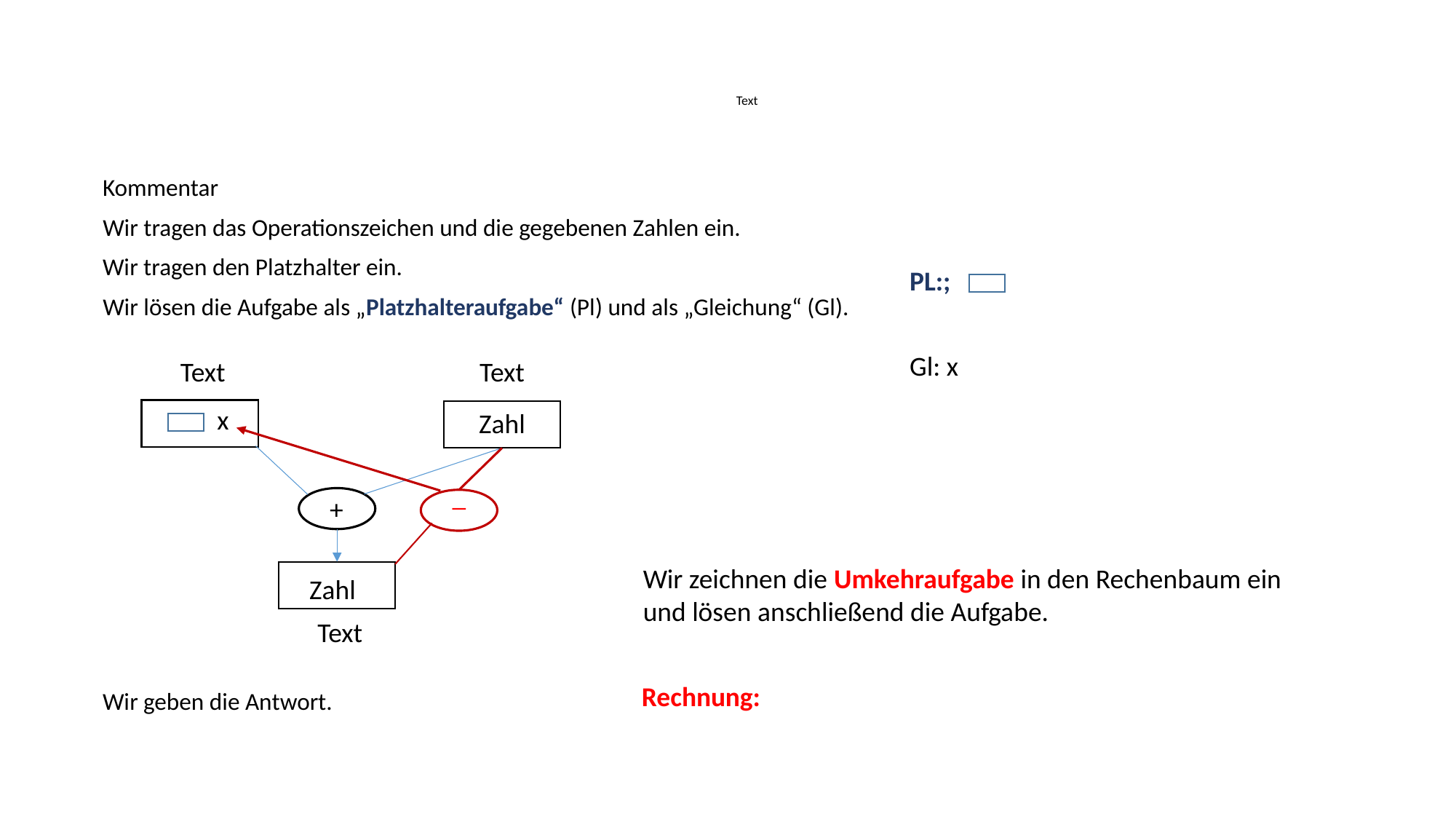

# Text
Kommentar
Wir tragen das Operationszeichen und die gegebenen Zahlen ein.
Wir tragen den Platzhalter ein.
PL:;

Wir lösen die Aufgabe als „Platzhalteraufgabe“ (Pl) und als „Gleichung“ (Gl).

Gl: x
 Text
Text
x

Zahl

_
+

Wir zeichnen die Umkehraufgabe in den Rechenbaum ein und lösen anschließend die Aufgabe.

Zahl
Text
Rechnung:
Wir geben die Antwort.